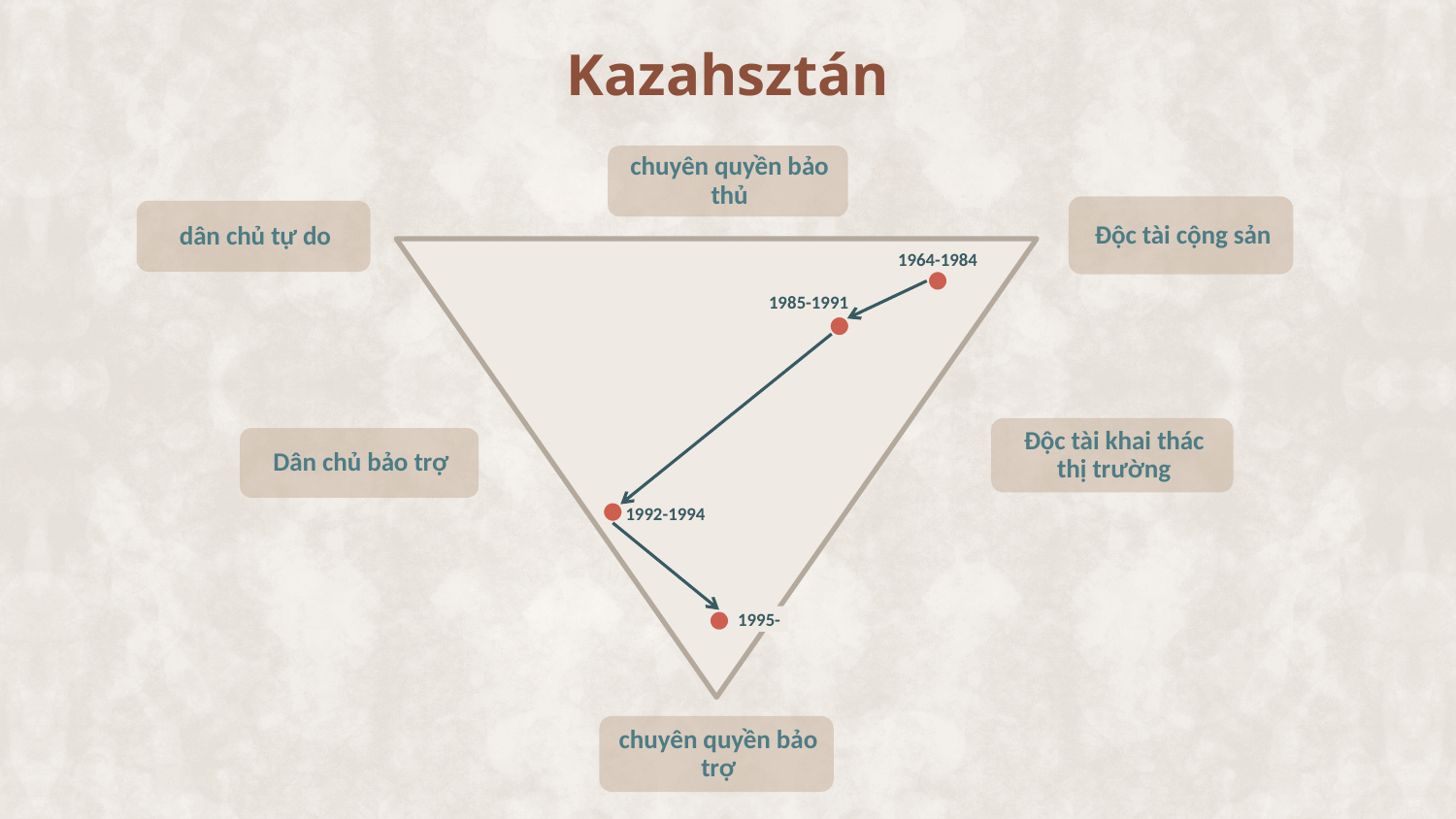

# Kazahsztán
Độc tài cộng sản
dân chủ tự do
chuyên quyền bảo trợ
chuyên quyền bảo thủ
Độc tài khai thác thị trường
Dân chủ bảo trợ
1964-1984

1985-1991

1992-1994
1995-